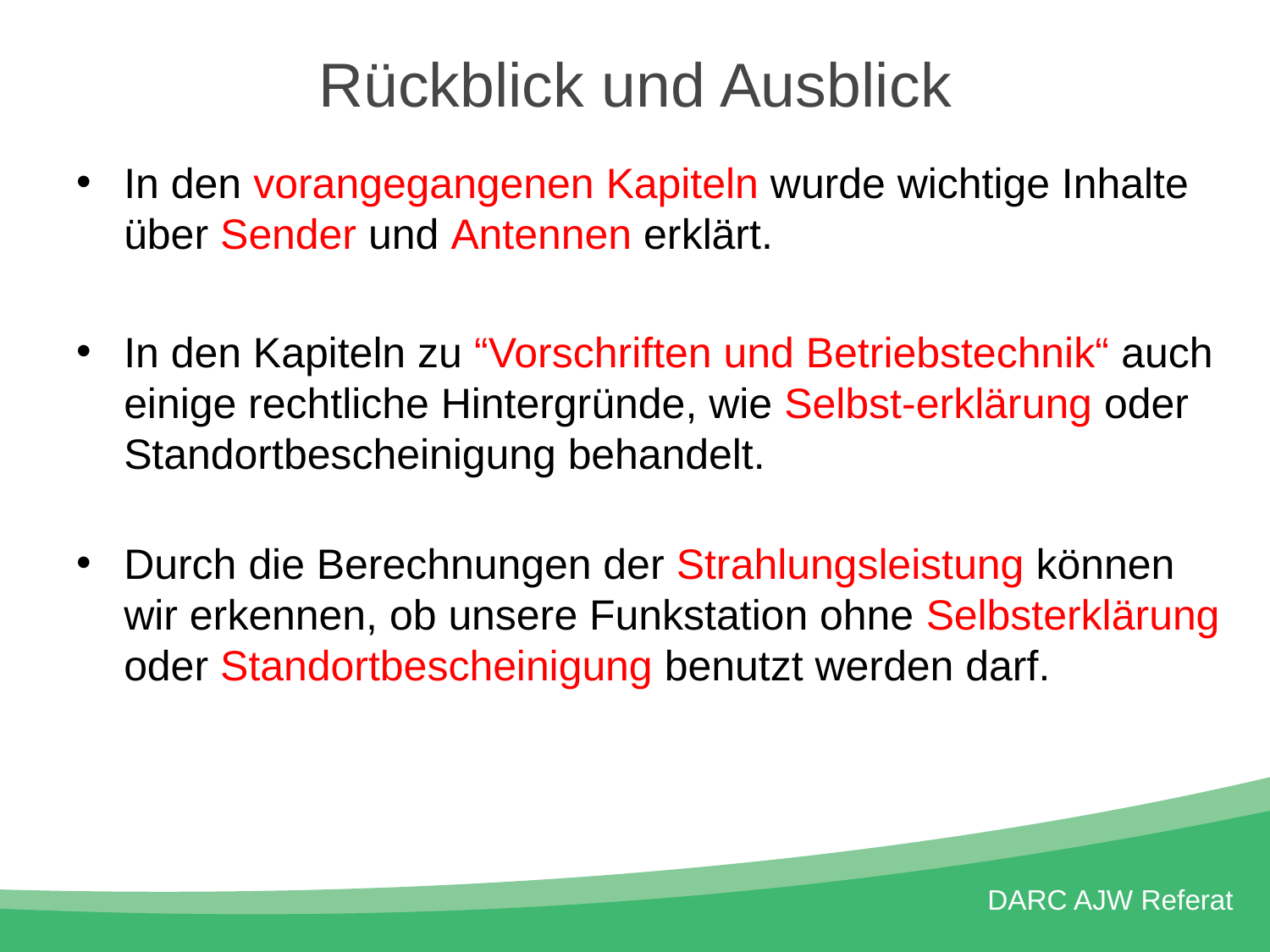

# Rückblick und Ausblick
In den vorangegangenen Kapiteln wurde wichtige Inhalte über Sender und Antennen erklärt.

In den Kapiteln zu “Vorschriften und Betriebstechnik“ auch einige rechtliche Hintergründe, wie Selbst-erklärung oder Standortbescheinigung behandelt.
Durch die Berechnungen der Strahlungsleistung können wir erkennen, ob unsere Funkstation ohne Selbsterklärung oder Standortbescheinigung benutzt werden darf.